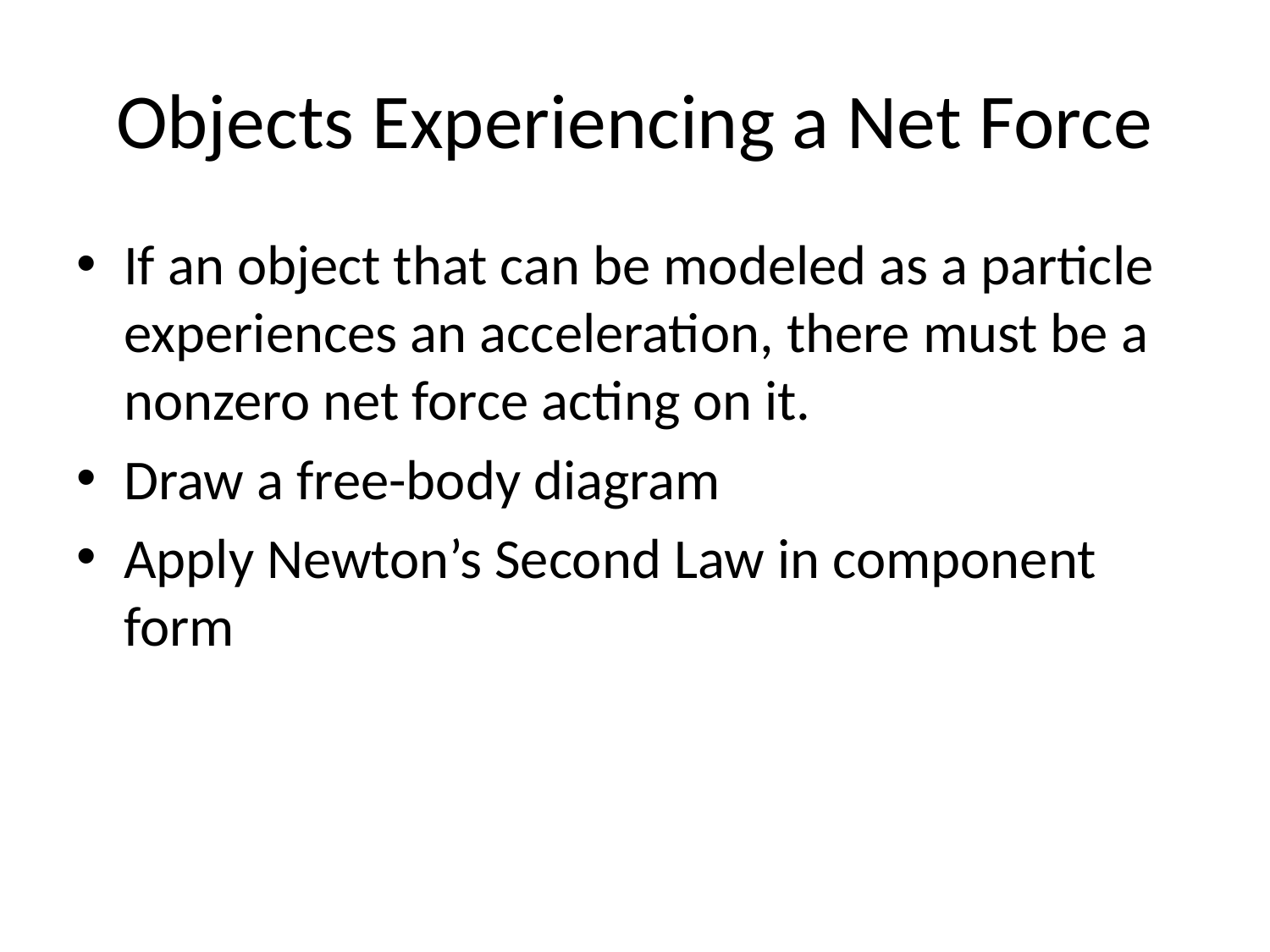

# Objects Experiencing a Net Force
If an object that can be modeled as a particle experiences an acceleration, there must be a nonzero net force acting on it.
Draw a free-body diagram
Apply Newton’s Second Law in component form